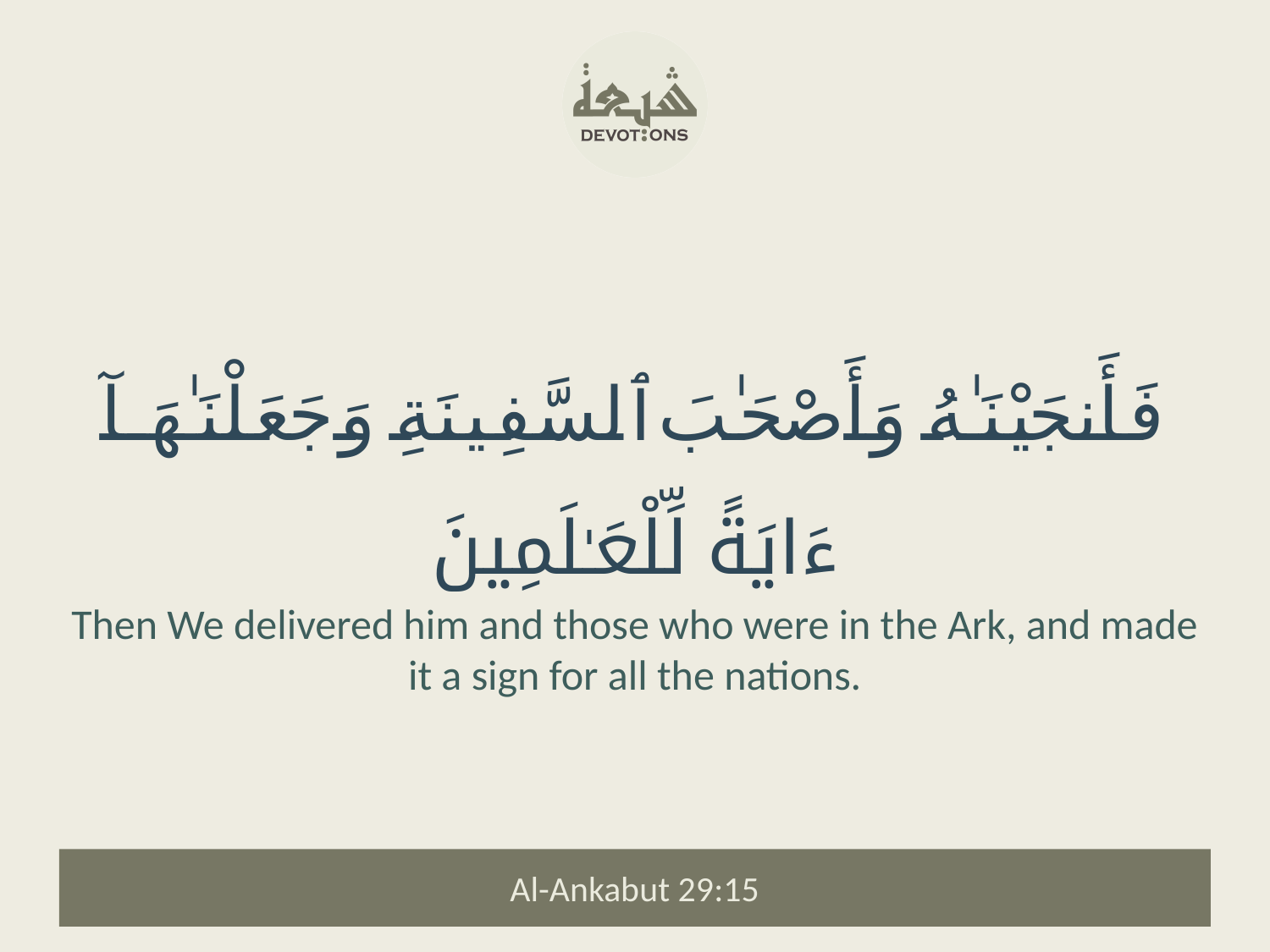

فَأَنجَيْنَـٰهُ وَأَصْحَـٰبَ ٱلسَّفِينَةِ وَجَعَلْنَـٰهَآ ءَايَةً لِّلْعَـٰلَمِينَ
Then We delivered him and those who were in the Ark, and made it a sign for all the nations.
Al-Ankabut 29:15